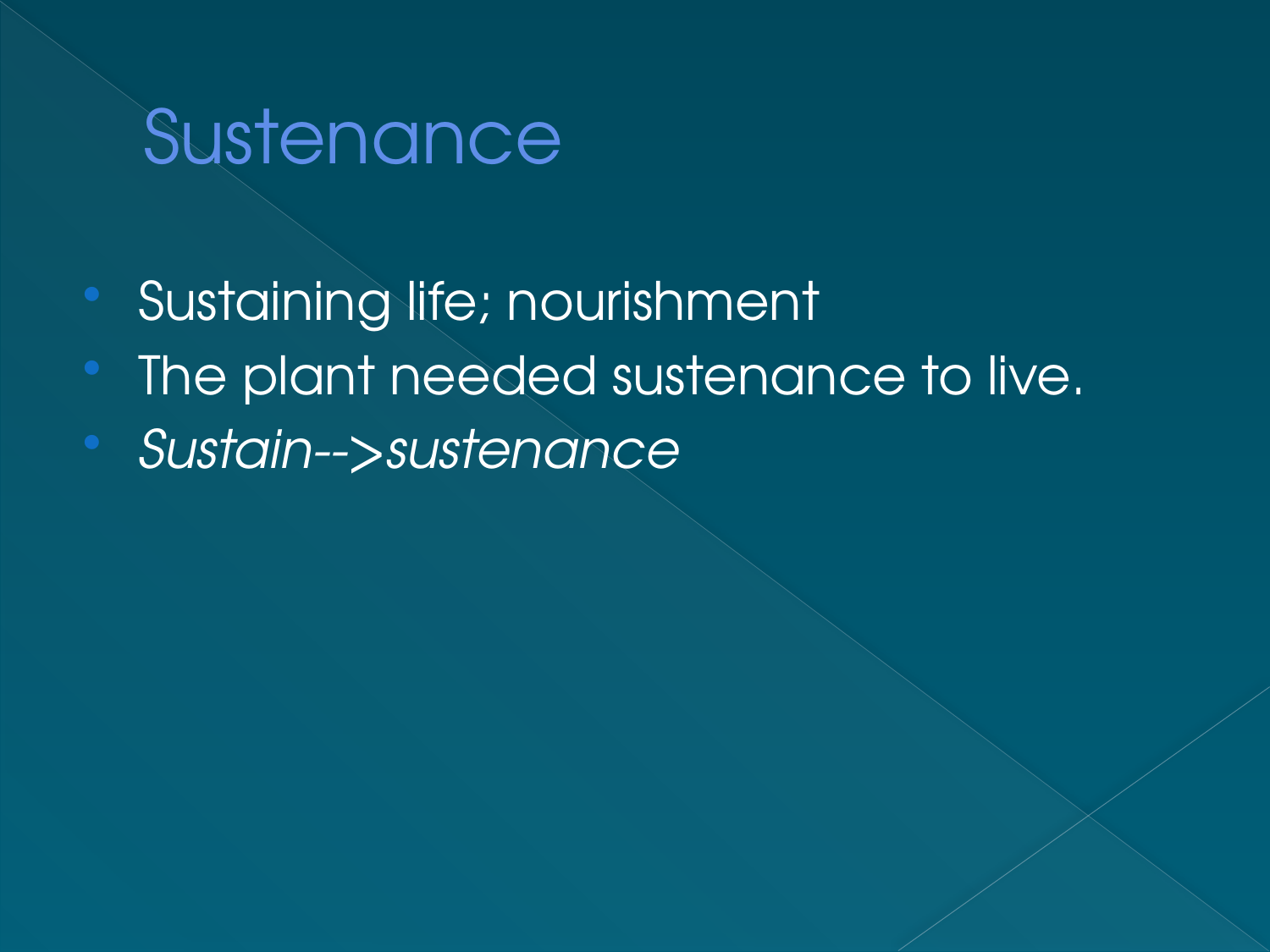

# Sustenance
Sustaining life; nourishment
The plant needed sustenance to live.
Sustain-->sustenance